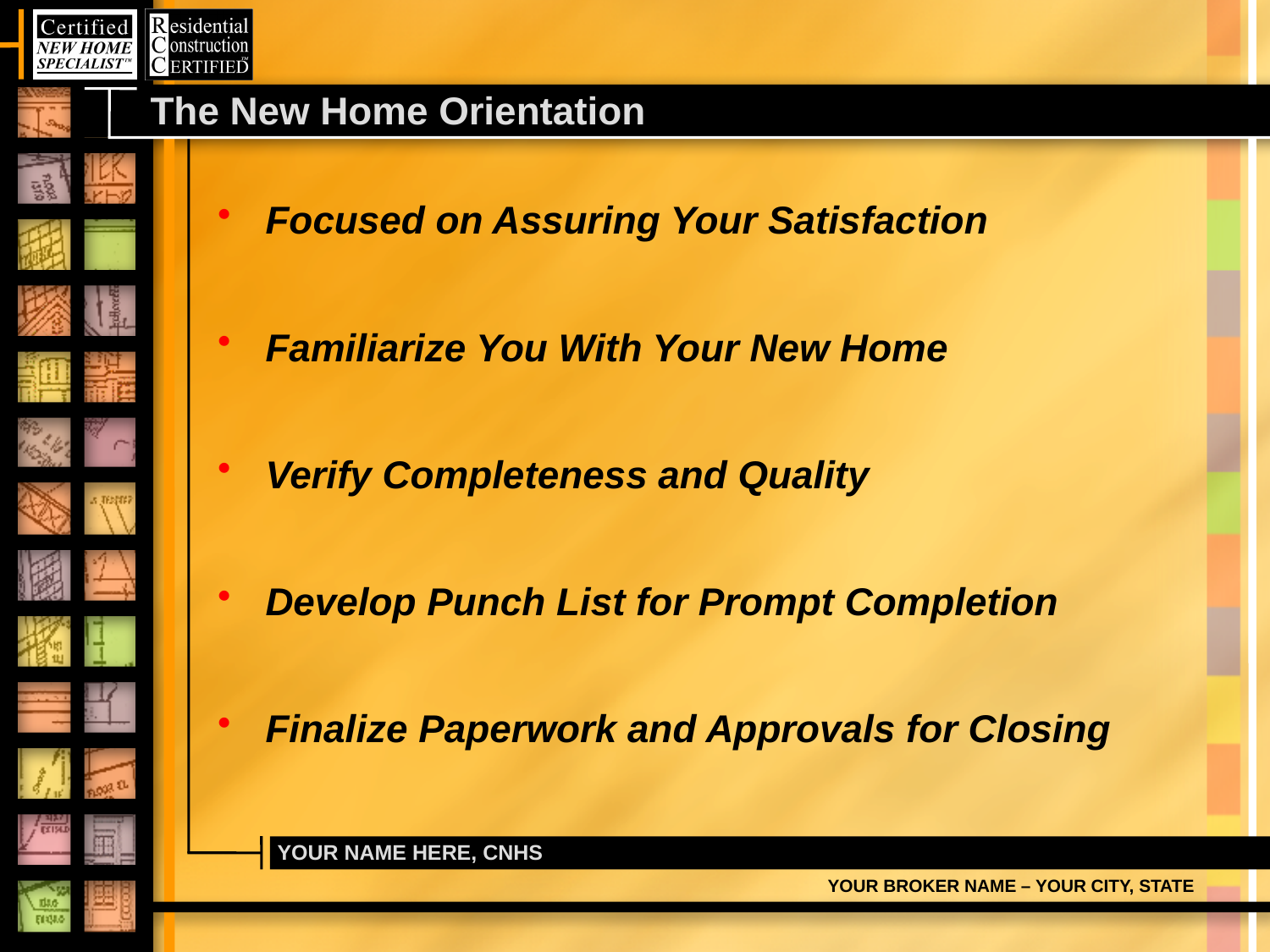

# The New Home Orientation
Focused on Assuring Your Satisfaction

Familiarize You With Your New Home

Verify Completeness and Quality

Develop Punch List for Prompt Completion

Finalize Paperwork and Approvals for Closing
YOUR NAME HERE, CNHS